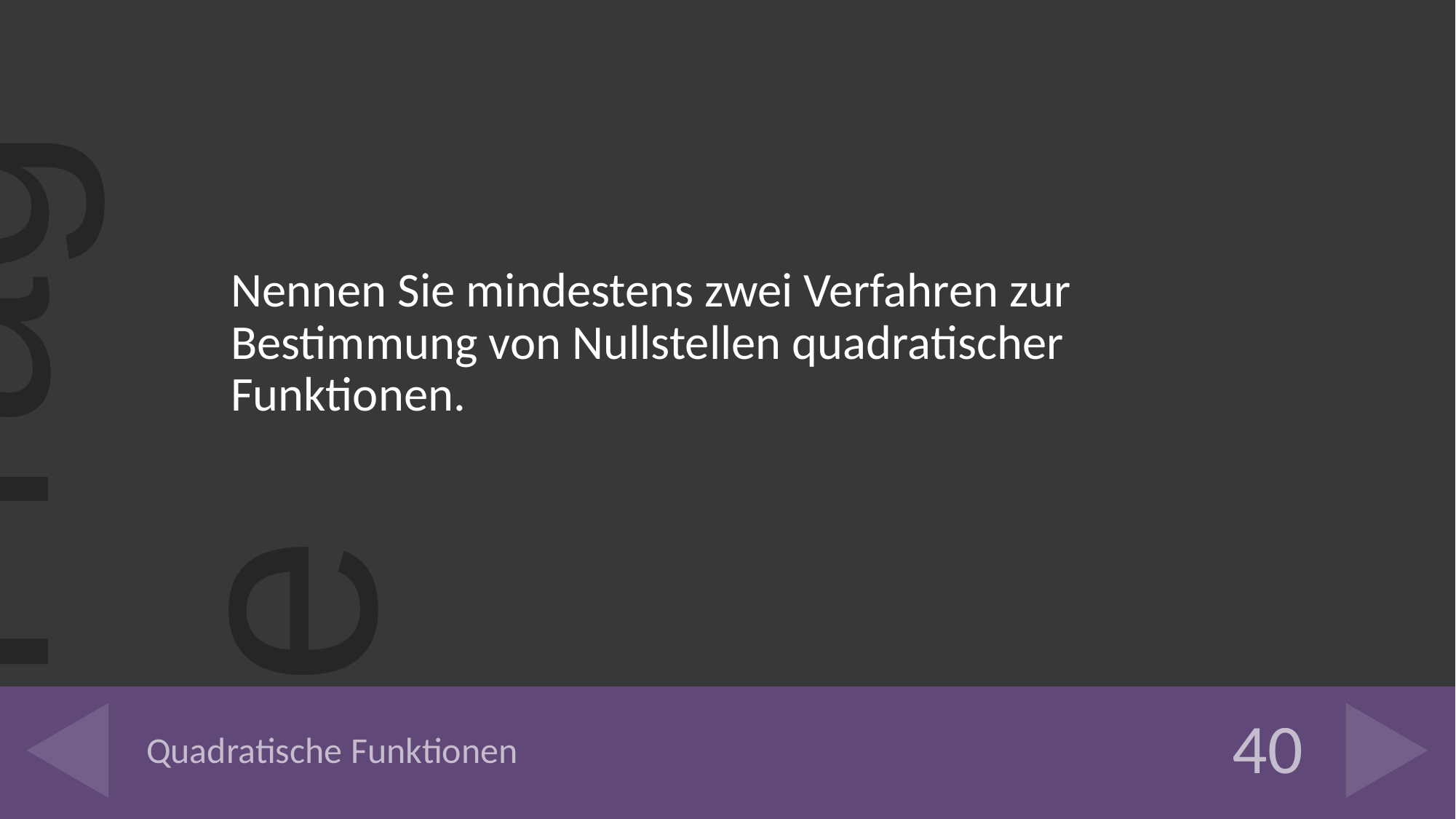

Nennen Sie mindestens zwei Verfahren zur Bestimmung von Nullstellen quadratischer Funktionen.
# Quadratische Funktionen
40